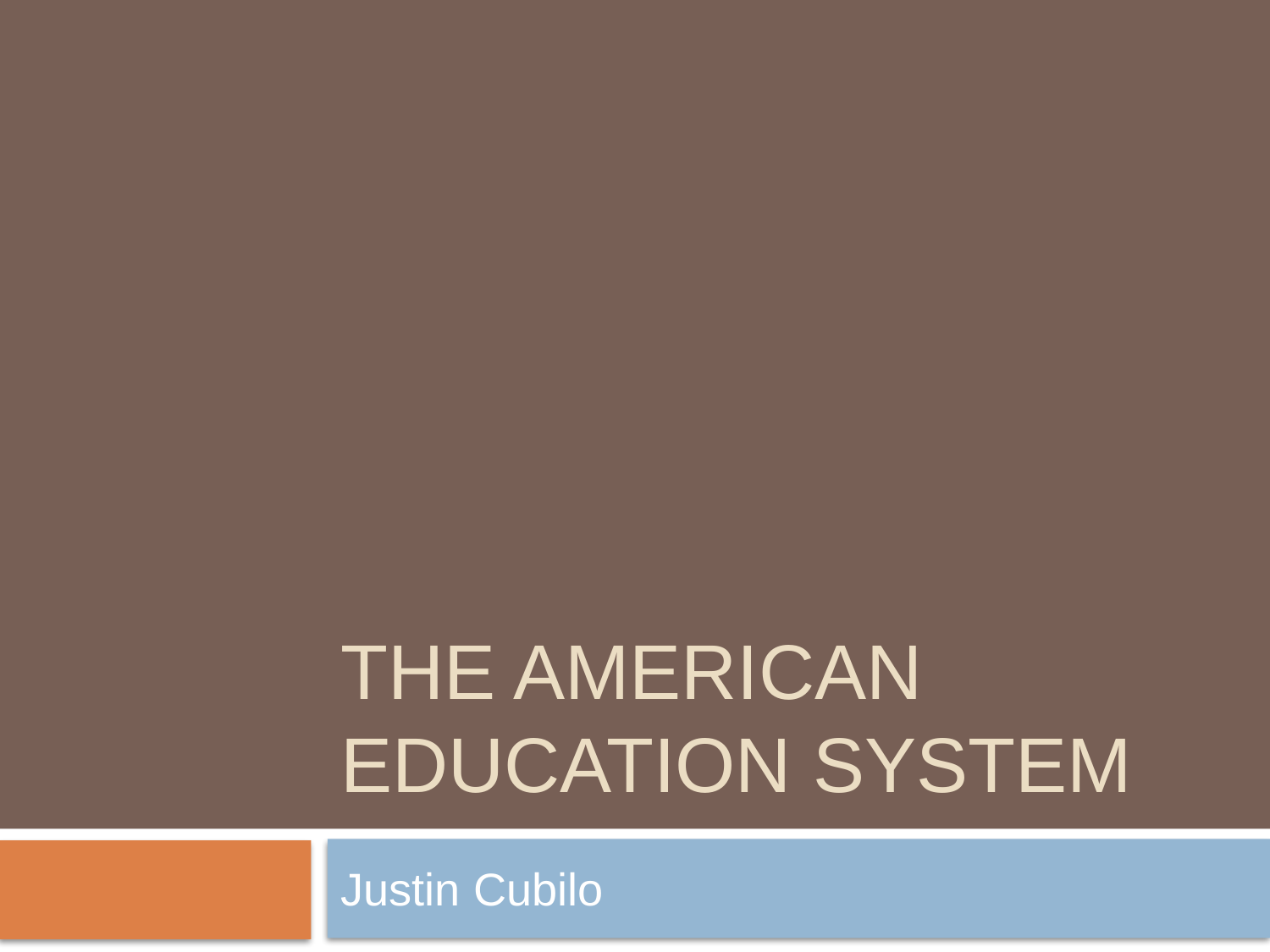

# The American Education System
Justin Cubilo